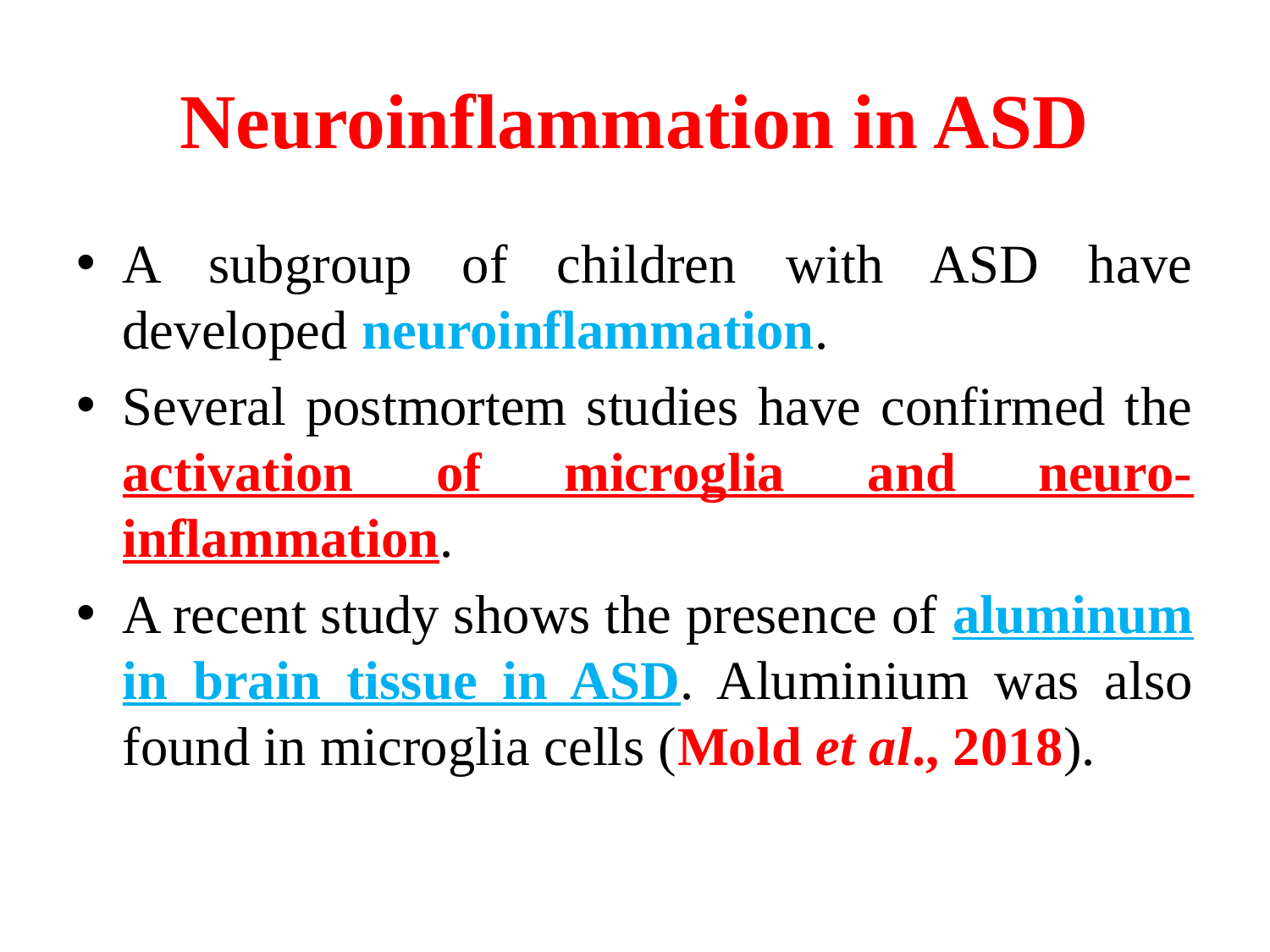

# Neuroinflammation in ASD
A subgroup of children with ASD have developed neuroinflammation.
Several postmortem studies have confirmed the activation of microglia and neuro-inflammation.
A recent study shows the presence of aluminum in brain tissue in ASD. Aluminium was also found in microglia cells (Mold et al., 2018).